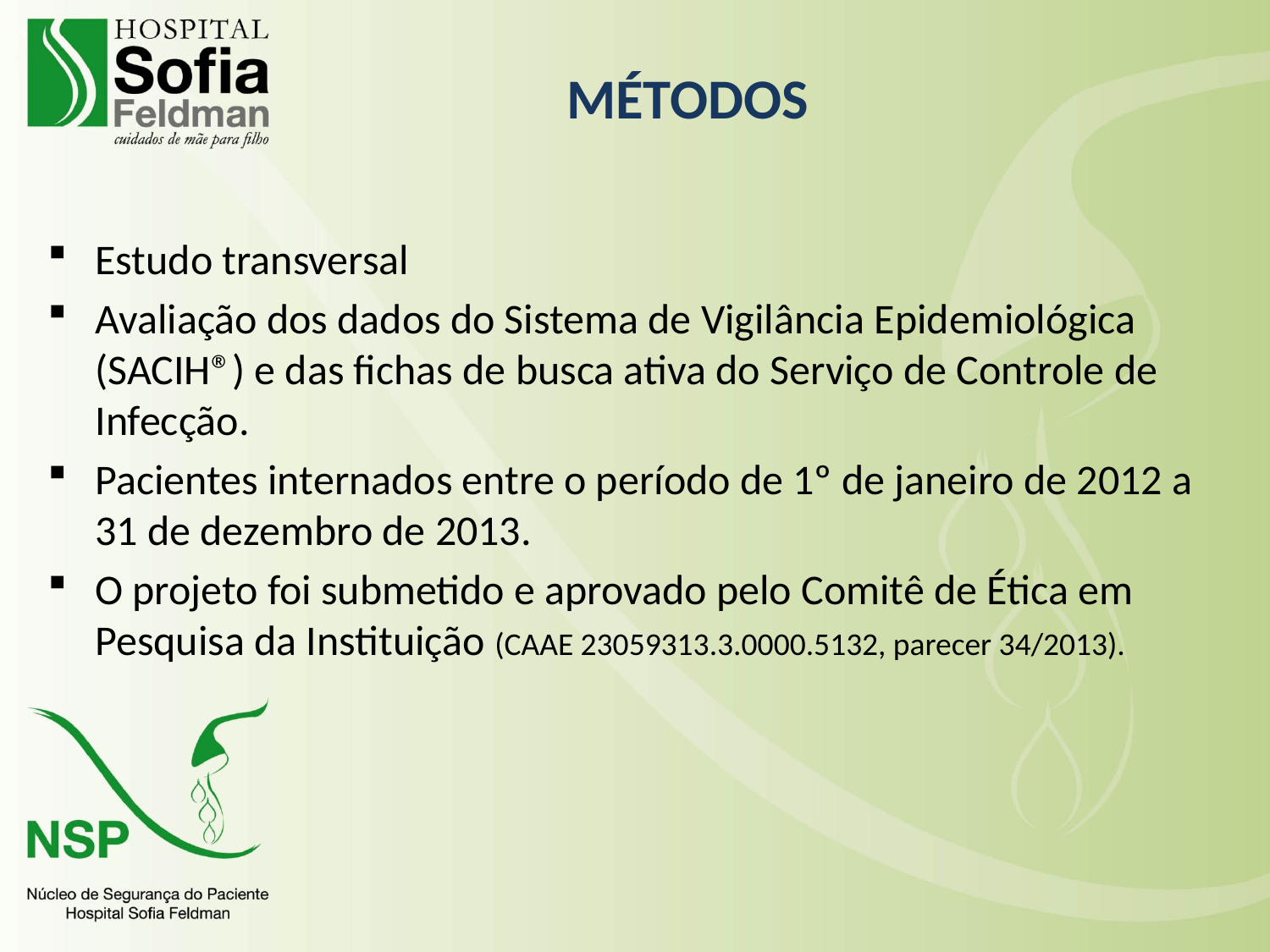

MÉTODOS

Estudo transversal
Avaliação dos dados do Sistema de Vigilância Epidemiológica (SACIH®) e das fichas de busca ativa do Serviço de Controle de Infecção.
Pacientes internados entre o período de 1º de janeiro de 2012 a      31 de dezembro de 2013.
O projeto foi submetido e aprovado pelo Comitê de Ética em Pesquisa da Instituição (CAAE 23059313.3.0000.5132, parecer 34/2013).